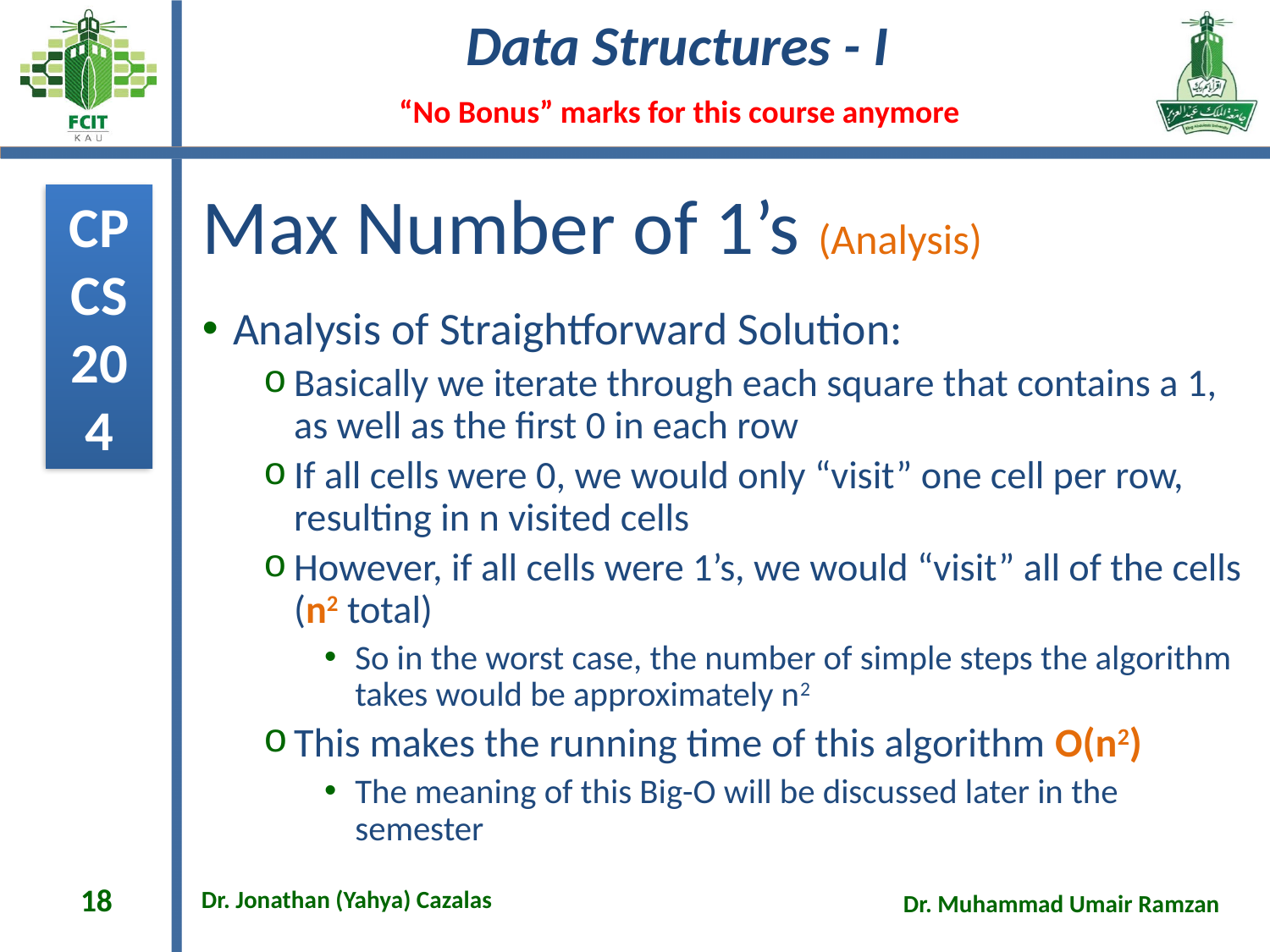

# Max Number of 1’s (Analysis)
Analysis of Straightforward Solution:
Basically we iterate through each square that contains a 1, as well as the first 0 in each row
If all cells were 0, we would only “visit” one cell per row, resulting in n visited cells
However, if all cells were 1’s, we would “visit” all of the cells (n2 total)
So in the worst case, the number of simple steps the algorithm takes would be approximately n2
This makes the running time of this algorithm O(n2)
The meaning of this Big-O will be discussed later in the semester

18